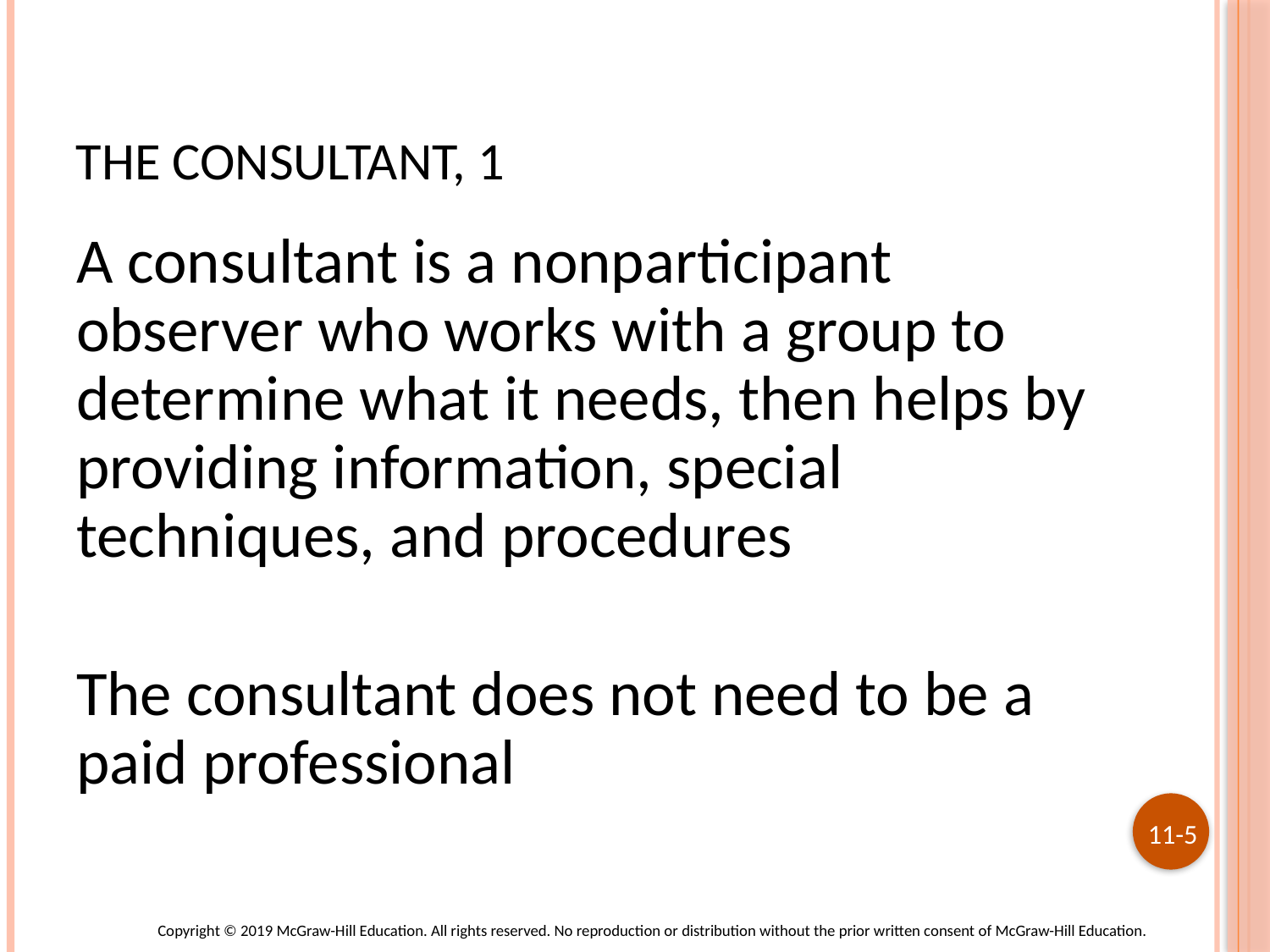

# The Consultant, 1
A consultant is a nonparticipant observer who works with a group to determine what it needs, then helps by providing information, special techniques, and procedures

The consultant does not need to be a paid professional